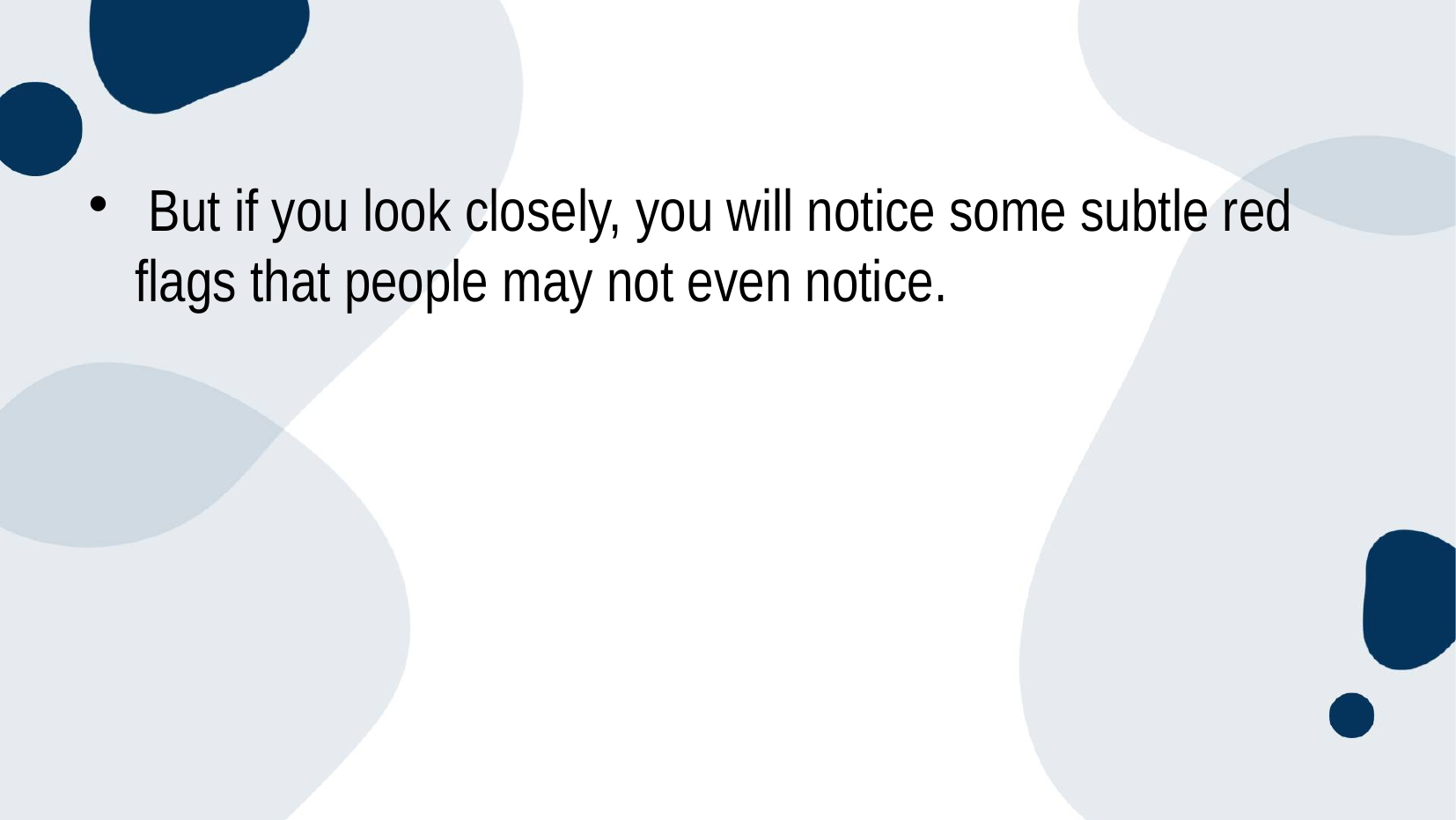

#
 But if you look closely, you will notice some subtle red flags that people may not even notice.